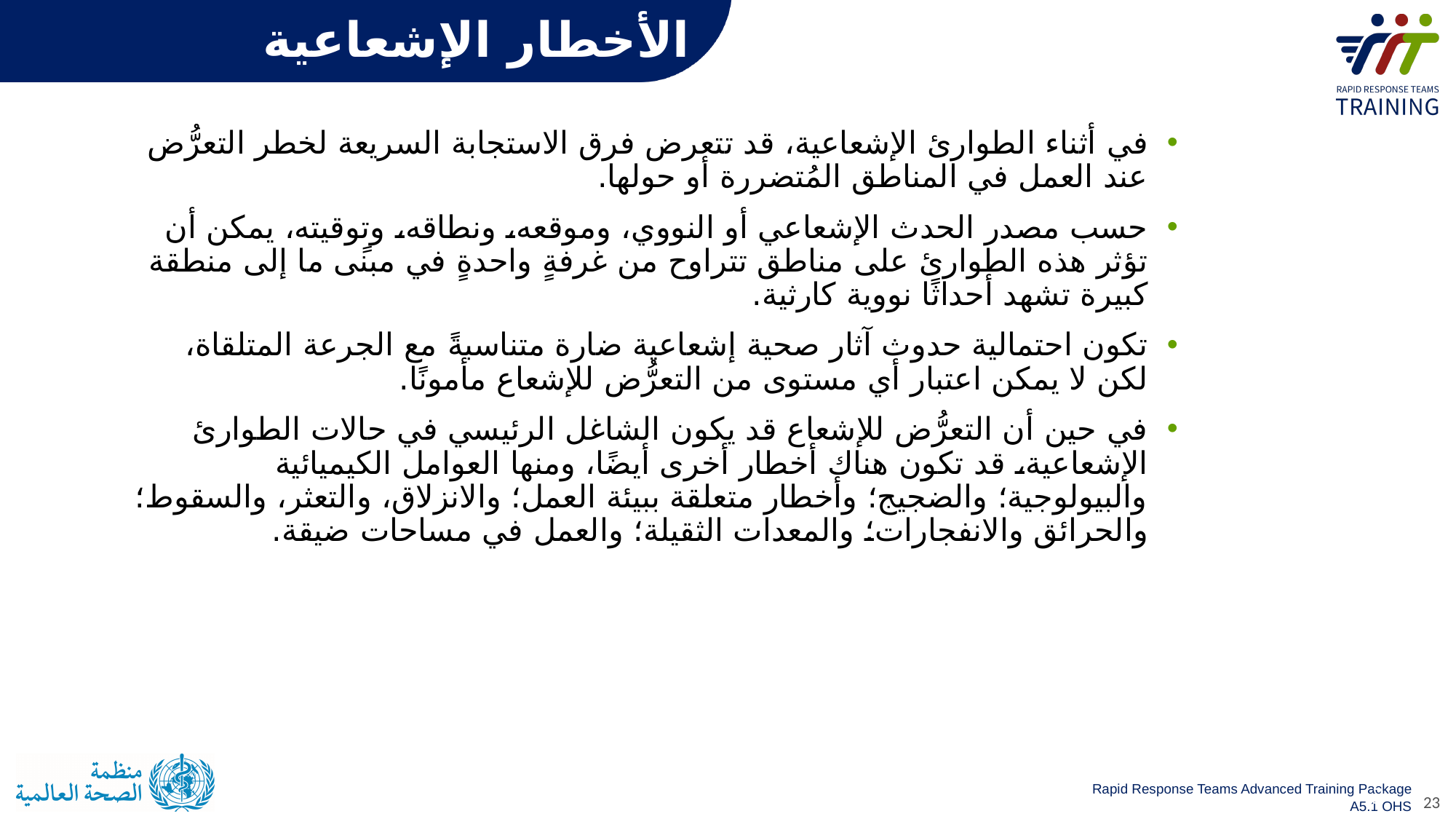

# الأخطار الإشعاعية
في أثناء الطوارئ الإشعاعية، قد تتعرض فرق الاستجابة السريعة لخطر التعرُّض عند العمل في المناطق المُتضررة أو حولها.
حسب مصدر الحدث الإشعاعي أو النووي، وموقعه، ونطاقه، وتوقيته، يمكن أن تؤثر هذه الطوارئ على مناطق تتراوح من غرفةٍ واحدةٍ في مبنًى ما إلى منطقة كبيرة تشهد أحداثًا نووية كارثية.
تكون احتمالية حدوث آثار صحية إشعاعية ضارة متناسبةً مع الجرعة المتلقاة، لكن لا يمكن اعتبار أي مستوى من التعرُّض للإشعاع مأمونًا.
في حين أن التعرُّض للإشعاع قد يكون الشاغل الرئيسي في حالات الطوارئ الإشعاعية، قد تكون هناك أخطار أخرى أيضًا، ومنها العوامل الكيميائية والبيولوجية؛ والضجيج؛ وأخطار متعلقة ببيئة العمل؛ والانزلاق، والتعثر، والسقوط؛ والحرائق والانفجارات؛ والمعدات الثقيلة؛ والعمل في مساحات ضيقة.
23